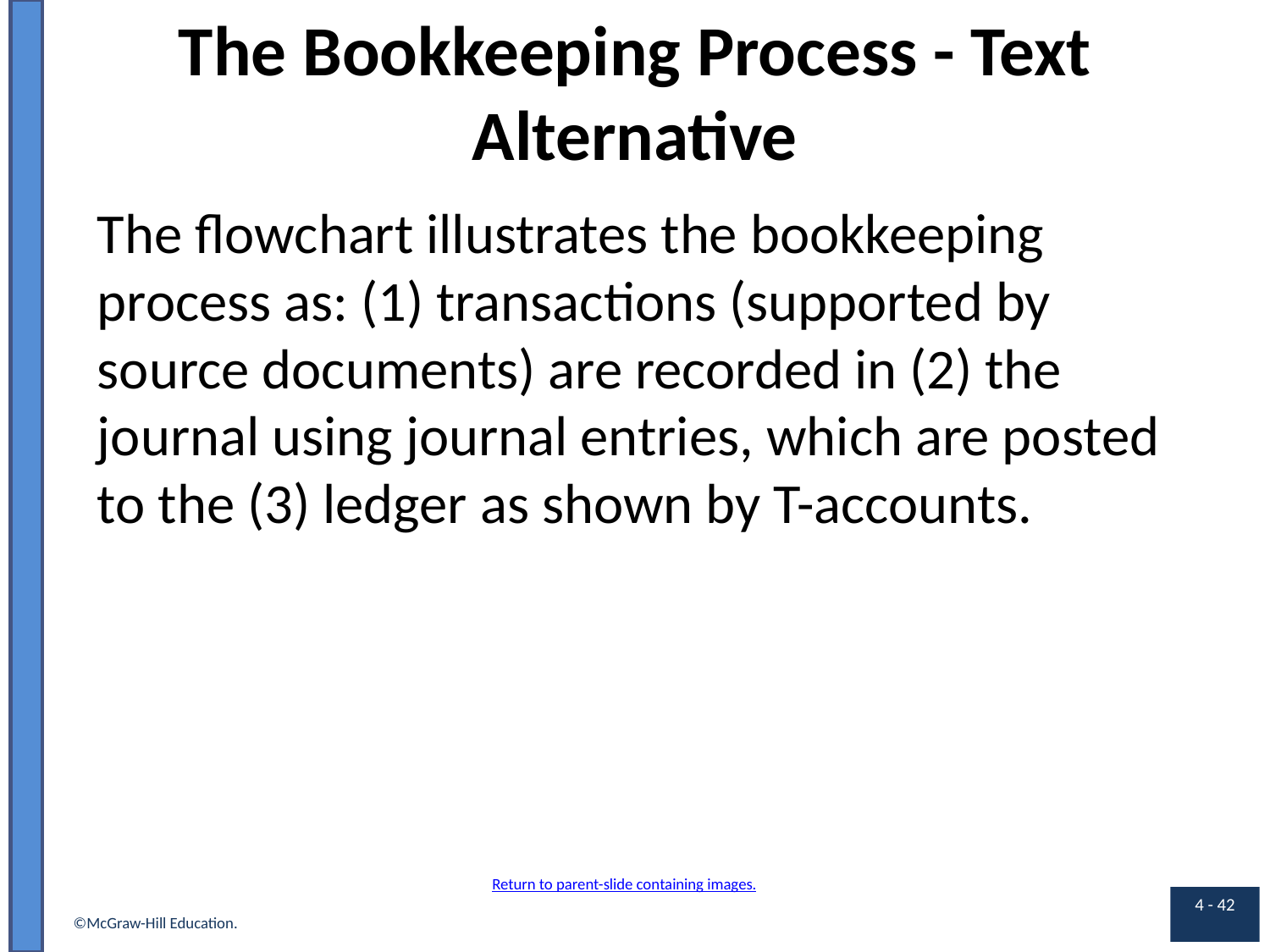

# The Bookkeeping Process - Text Alternative
The flowchart illustrates the bookkeeping process as: (1) transactions (supported by source documents) are recorded in (2) the journal using journal entries, which are posted to the (3) ledger as shown by T-accounts.
Return to parent-slide containing images.